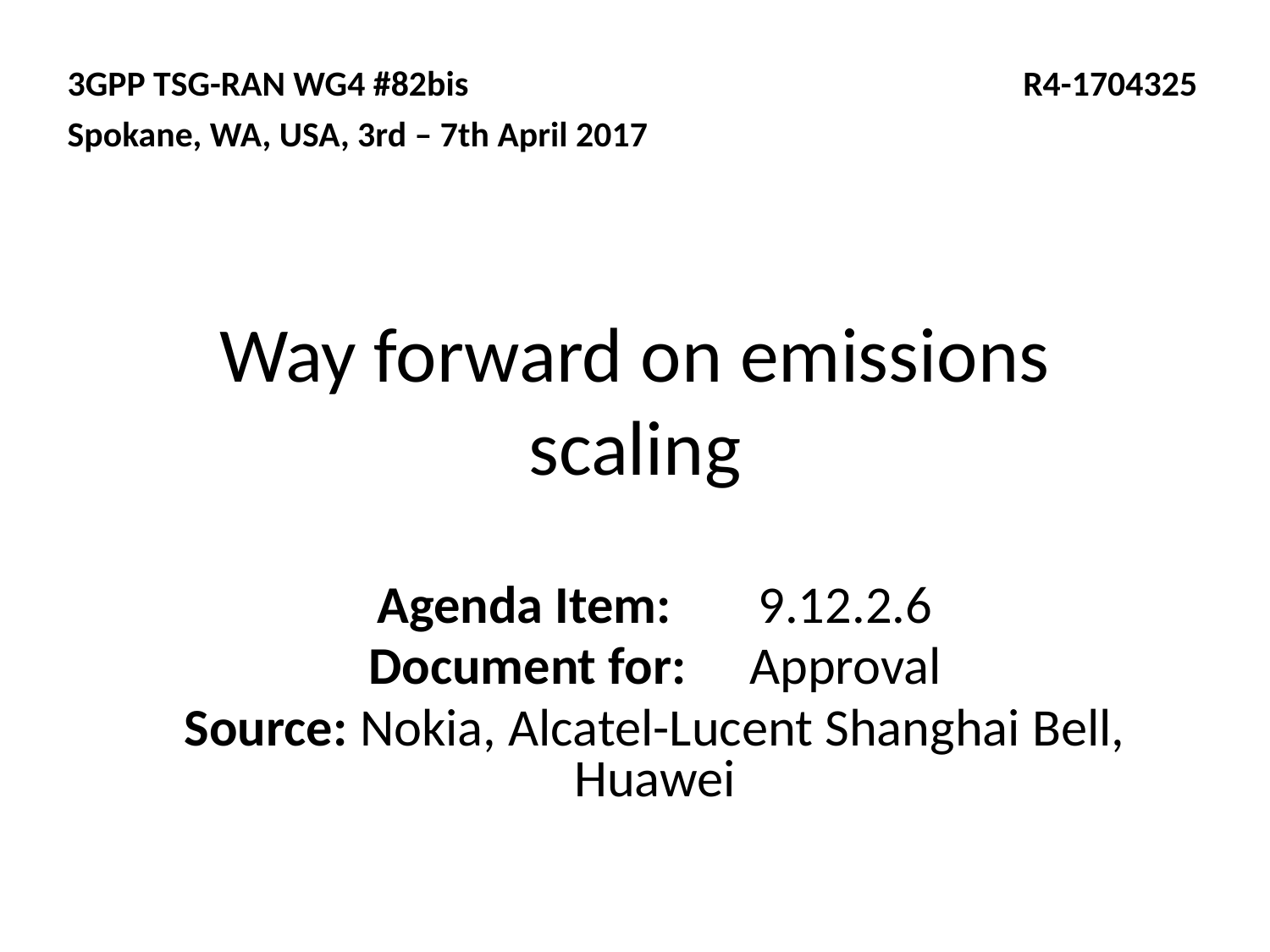

3GPP TSG-RAN WG4 #82bis				       R4-1704325
Spokane, WA, USA, 3rd – 7th April 2017
# Way forward on emissions scaling
Agenda Item:	9.12.2.6
Document for:	Approval
Source: Nokia, Alcatel-Lucent Shanghai Bell, Huawei